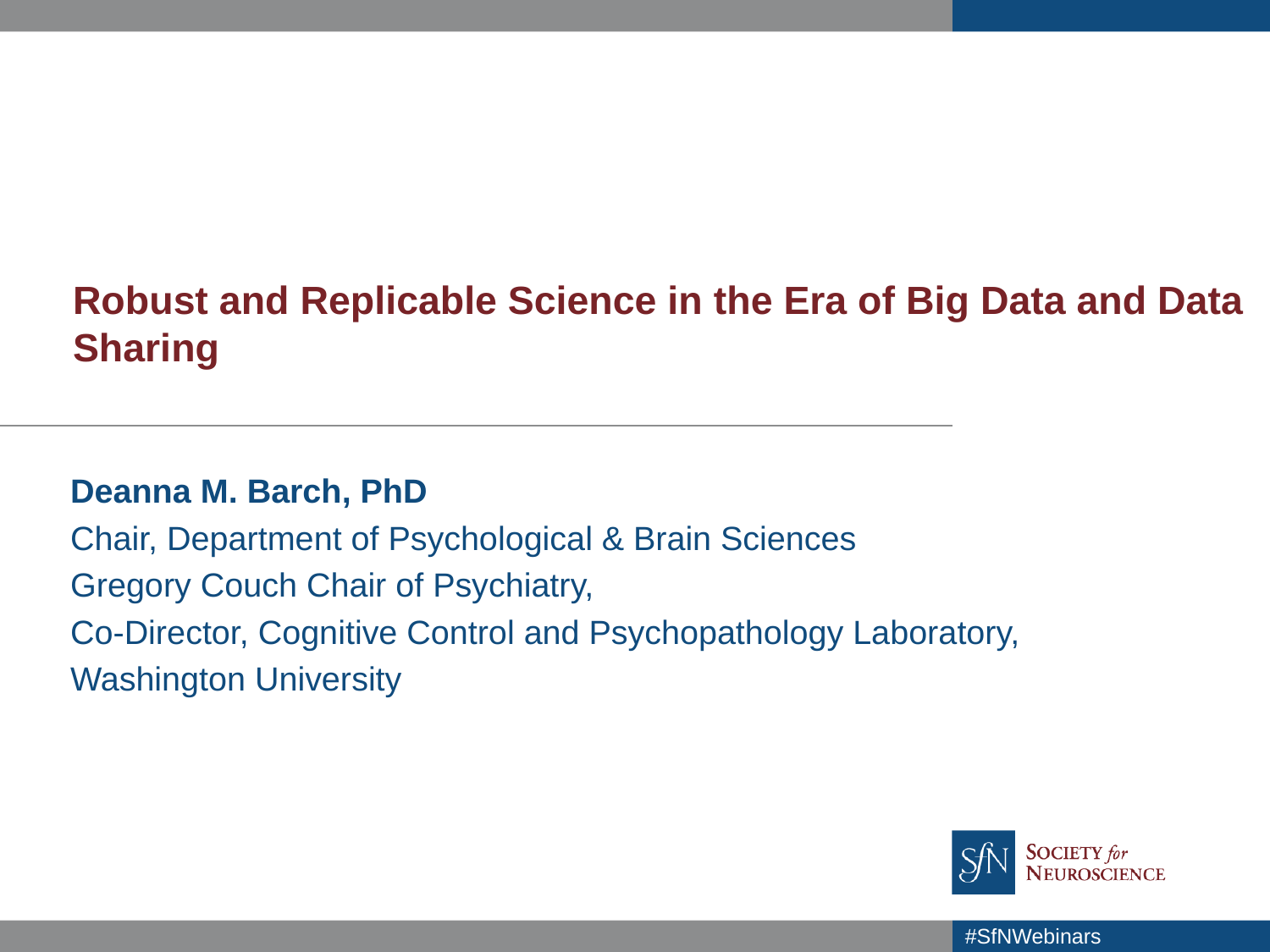

# Robust and Replicable Science in the Era of Big Data and Data Sharing

Deanna M. Barch, PhD
Chair, Department of Psychological & Brain Sciences
Gregory Couch Chair of Psychiatry,
Co-Director, Cognitive Control and Psychopathology Laboratory,
Washington University